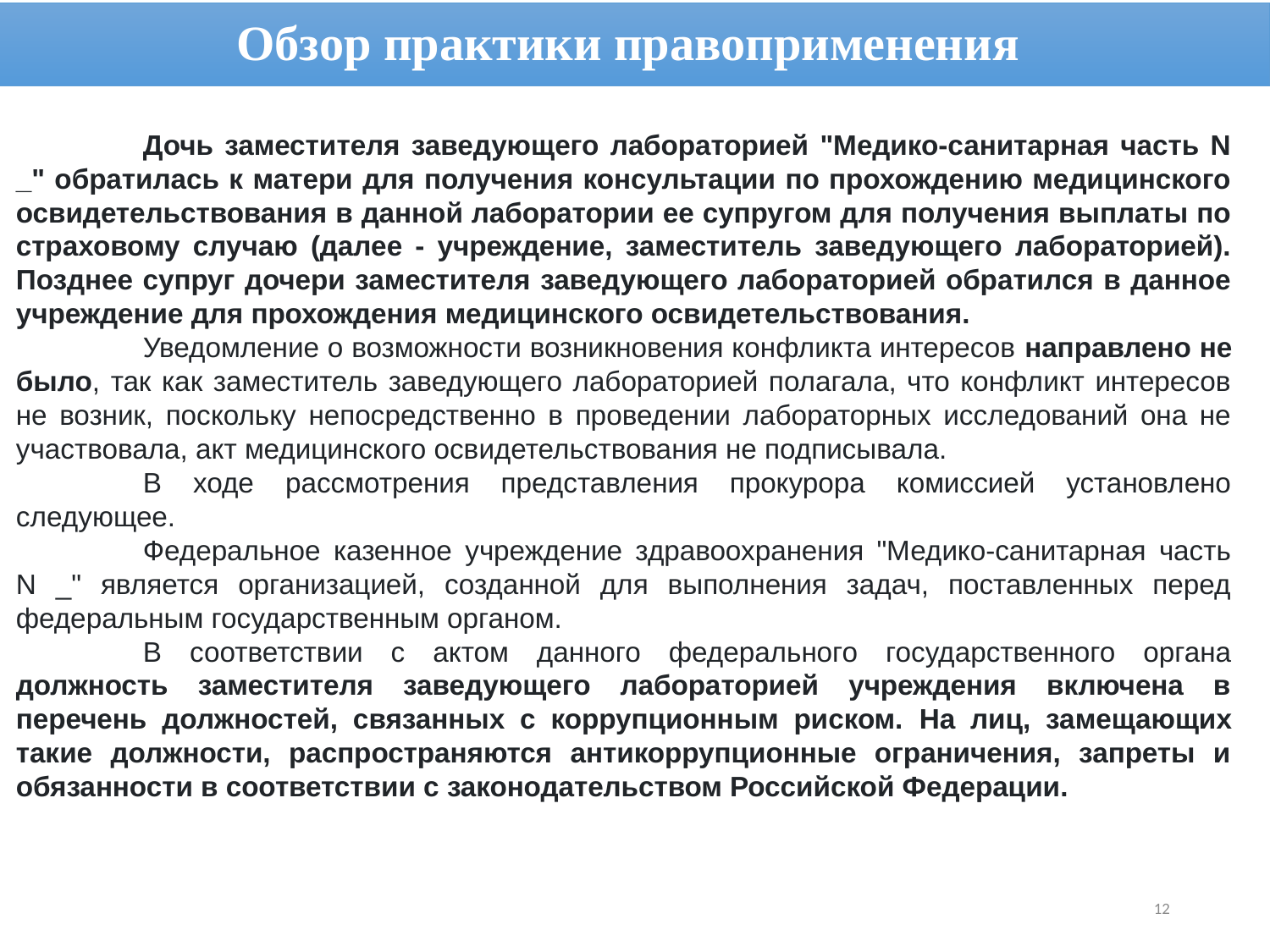

# Обзор практики правоприменения

	Дочь заместителя заведующего лабораторией "Медико-санитарная часть N _" обратилась к матери для получения консультации по прохождению медицинского освидетельствования в данной лаборатории ее супругом для получения выплаты по страховому случаю (далее - учреждение, заместитель заведующего лабораторией). Позднее супруг дочери заместителя заведующего лабораторией обратился в данное учреждение для прохождения медицинского освидетельствования.
	Уведомление о возможности возникновения конфликта интересов направлено не было, так как заместитель заведующего лабораторией полагала, что конфликт интересов не возник, поскольку непосредственно в проведении лабораторных исследований она не участвовала, акт медицинского освидетельствования не подписывала.
	В ходе рассмотрения представления прокурора комиссией установлено следующее.
	Федеральное казенное учреждение здравоохранения "Медико-санитарная часть N _" является организацией, созданной для выполнения задач, поставленных перед федеральным государственным органом.
	В соответствии с актом данного федерального государственного органа должность заместителя заведующего лабораторией учреждения включена в перечень должностей, связанных с коррупционным риском. На лиц, замещающих такие должности, распространяются антикоррупционные ограничения, запреты и обязанности в соответствии с законодательством Российской Федерации.

12